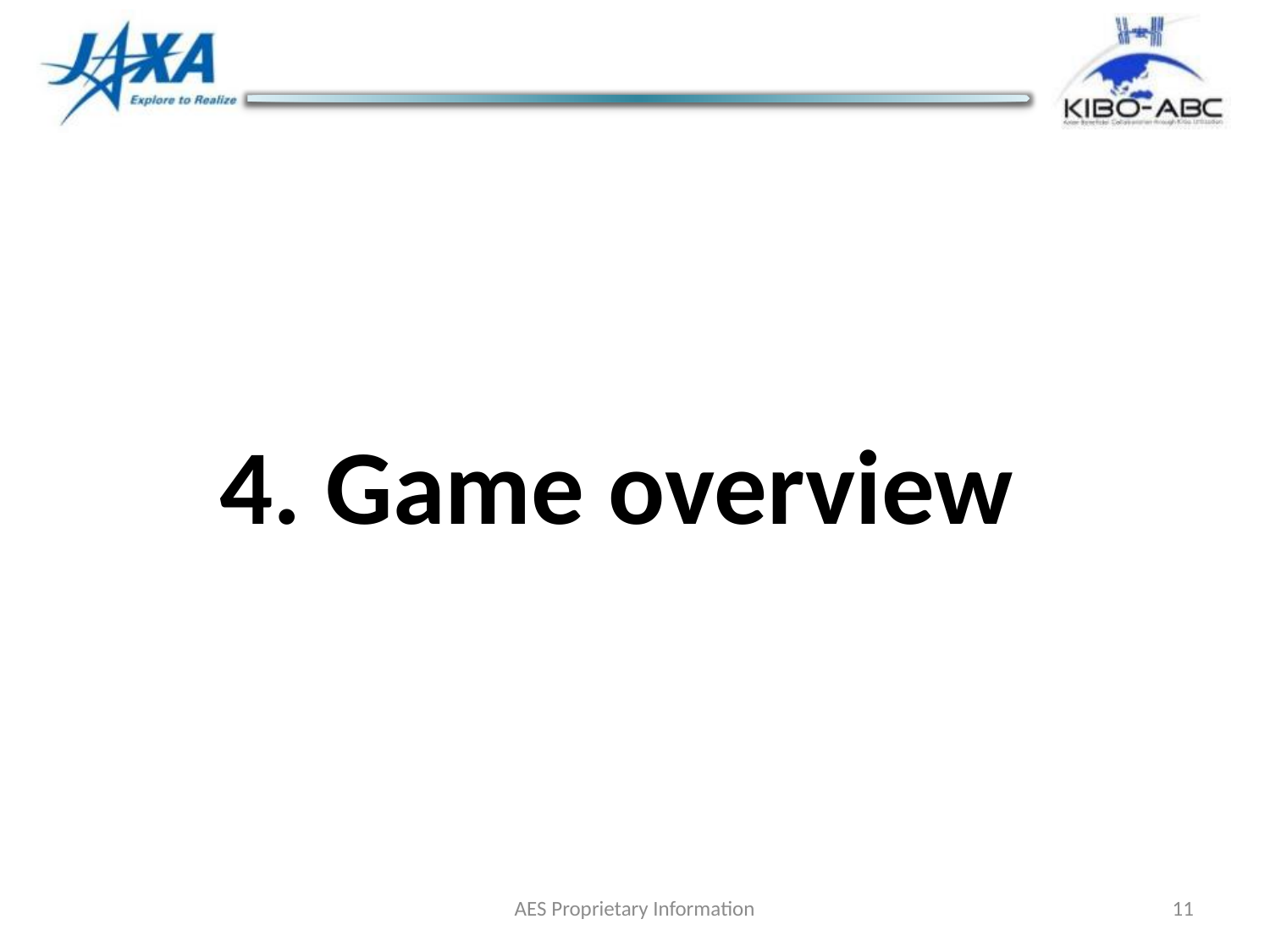

4. Game overview
AES Proprietary Information
11